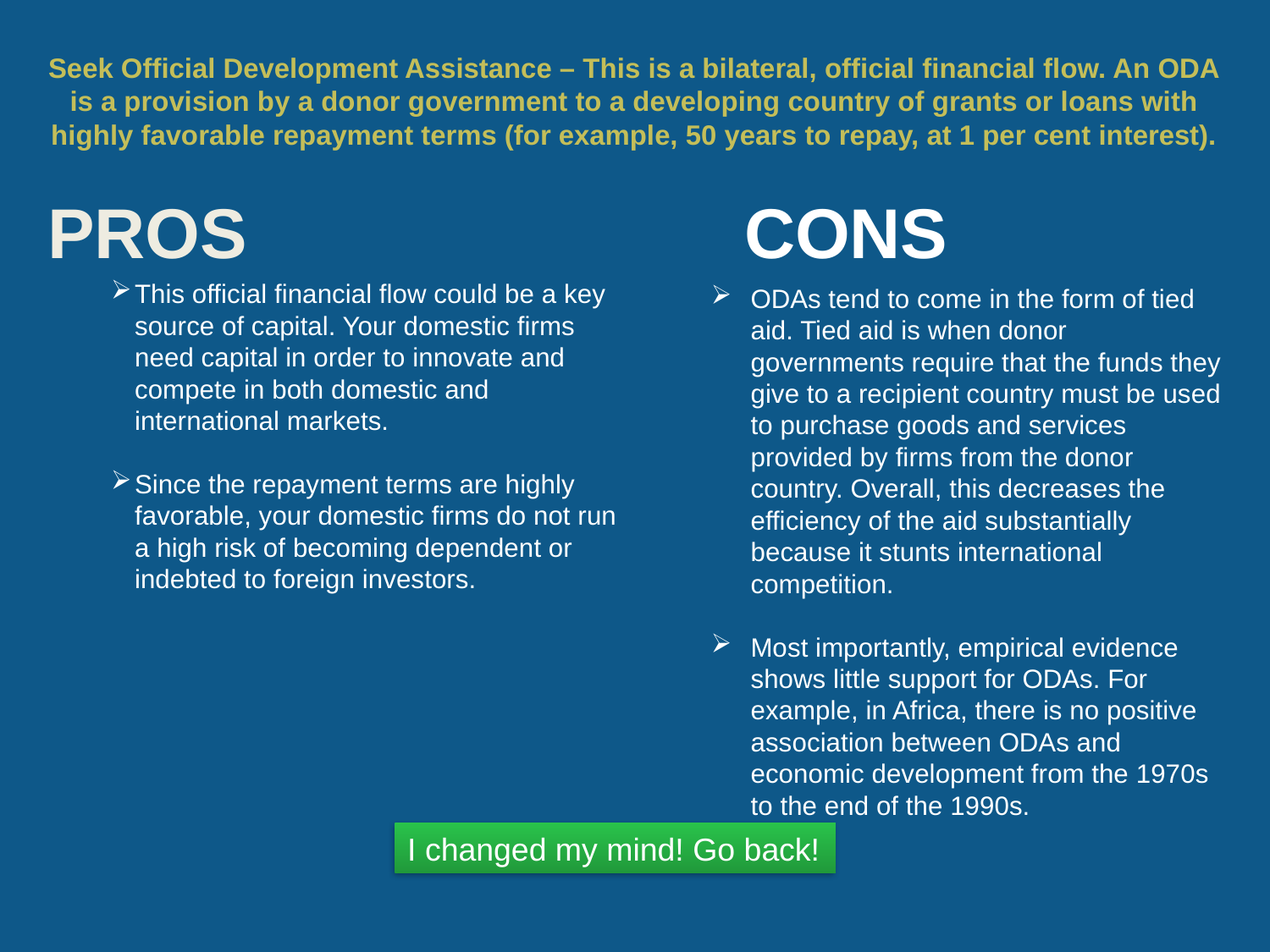

# Seek Official Development Assistance – This is a bilateral, official financial flow. An ODA is a provision by a donor government to a developing country of grants or loans with highly favorable repayment terms (for example, 50 years to repay, at 1 per cent interest).
This official financial flow could be a key source of capital. Your domestic firms need capital in order to innovate and compete in both domestic and international markets.

Since the repayment terms are highly favorable, your domestic firms do not run a high risk of becoming dependent or indebted to foreign investors.
ODAs tend to come in the form of tied aid. Tied aid is when donor governments require that the funds they give to a recipient country must be used to purchase goods and services provided by firms from the donor country. Overall, this decreases the efficiency of the aid substantially because it stunts international competition.

Most importantly, empirical evidence shows little support for ODAs. For example, in Africa, there is no positive association between ODAs and economic development from the 1970s to the end of the 1990s.